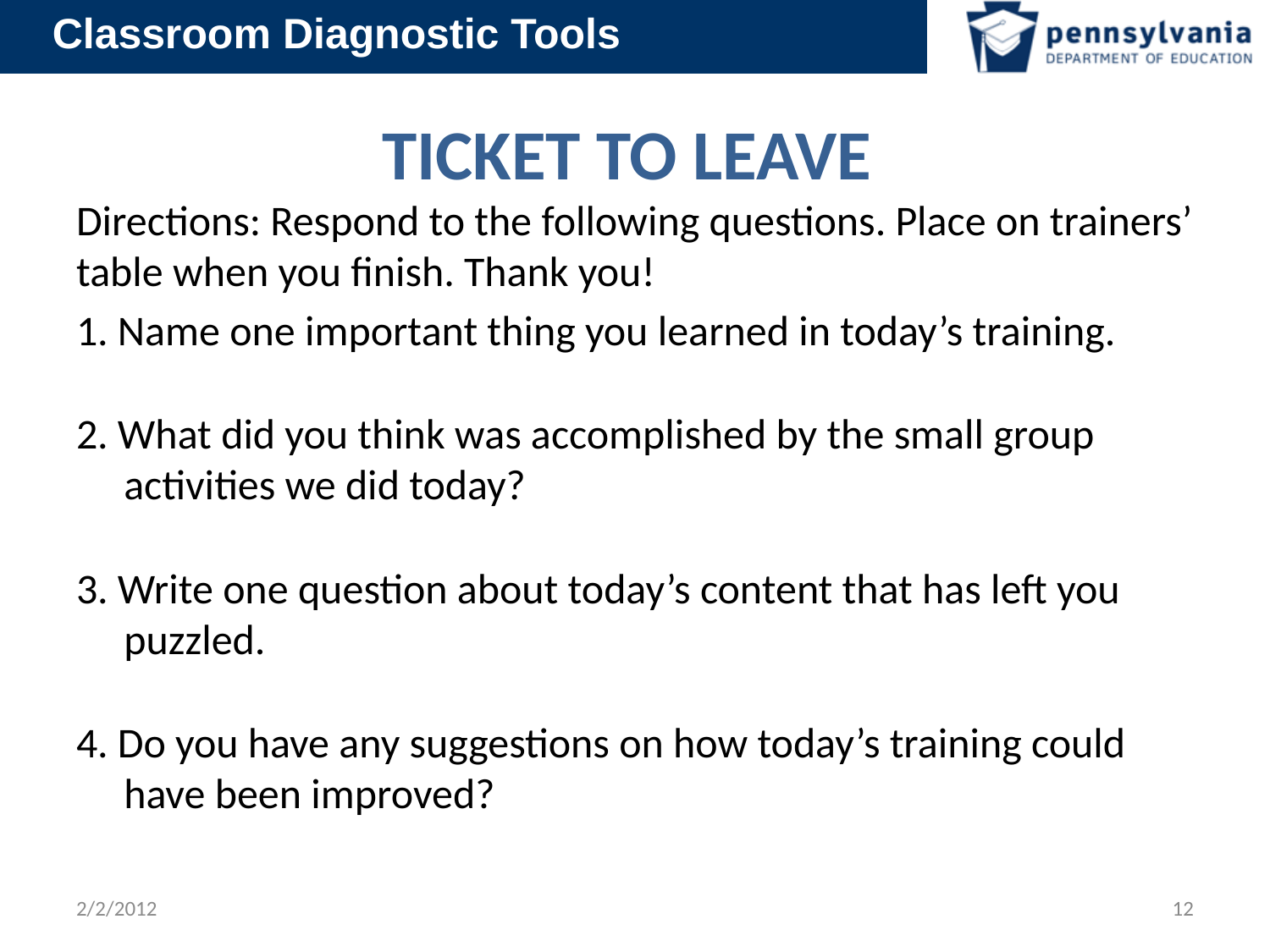

# TICKET TO LEAVE
Directions: Respond to the following questions. Place on trainers’ table when you finish. Thank you!
1. Name one important thing you learned in today’s training.

2. What did you think was accomplished by the small group activities we did today?

3. Write one question about today’s content that has left you puzzled.

4. Do you have any suggestions on how today’s training could have been improved?

2/2/2012
12